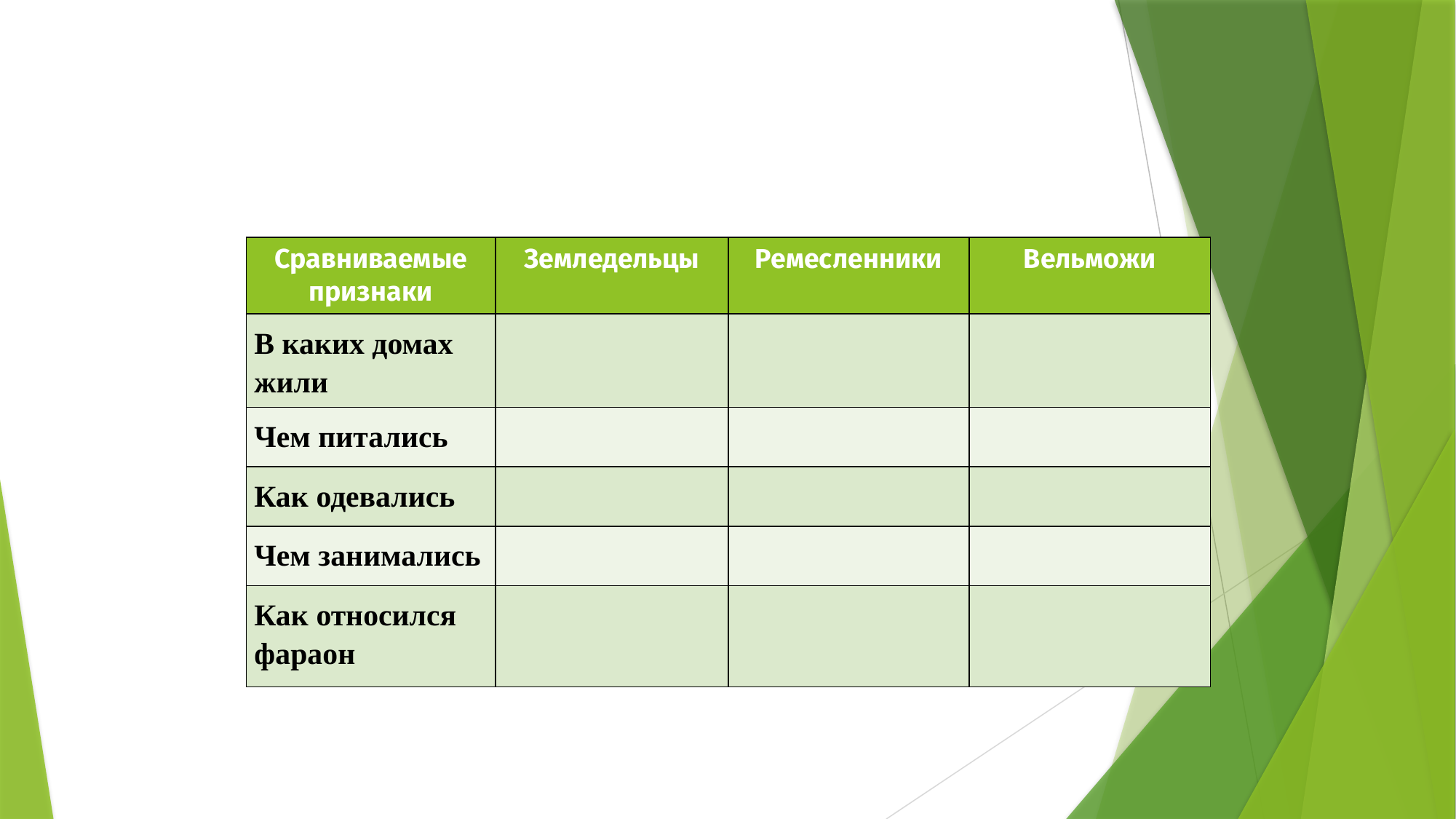

| Сравниваемые признаки | Земледельцы | Ремесленники | Вельможи |
| --- | --- | --- | --- |
| В каких домах жили |  |  |  |
| Чем питались |  |  |  |
| Как одевались |  |  |  |
| Чем занимались |  |  |  |
| Как относился фараон |  |  |  |